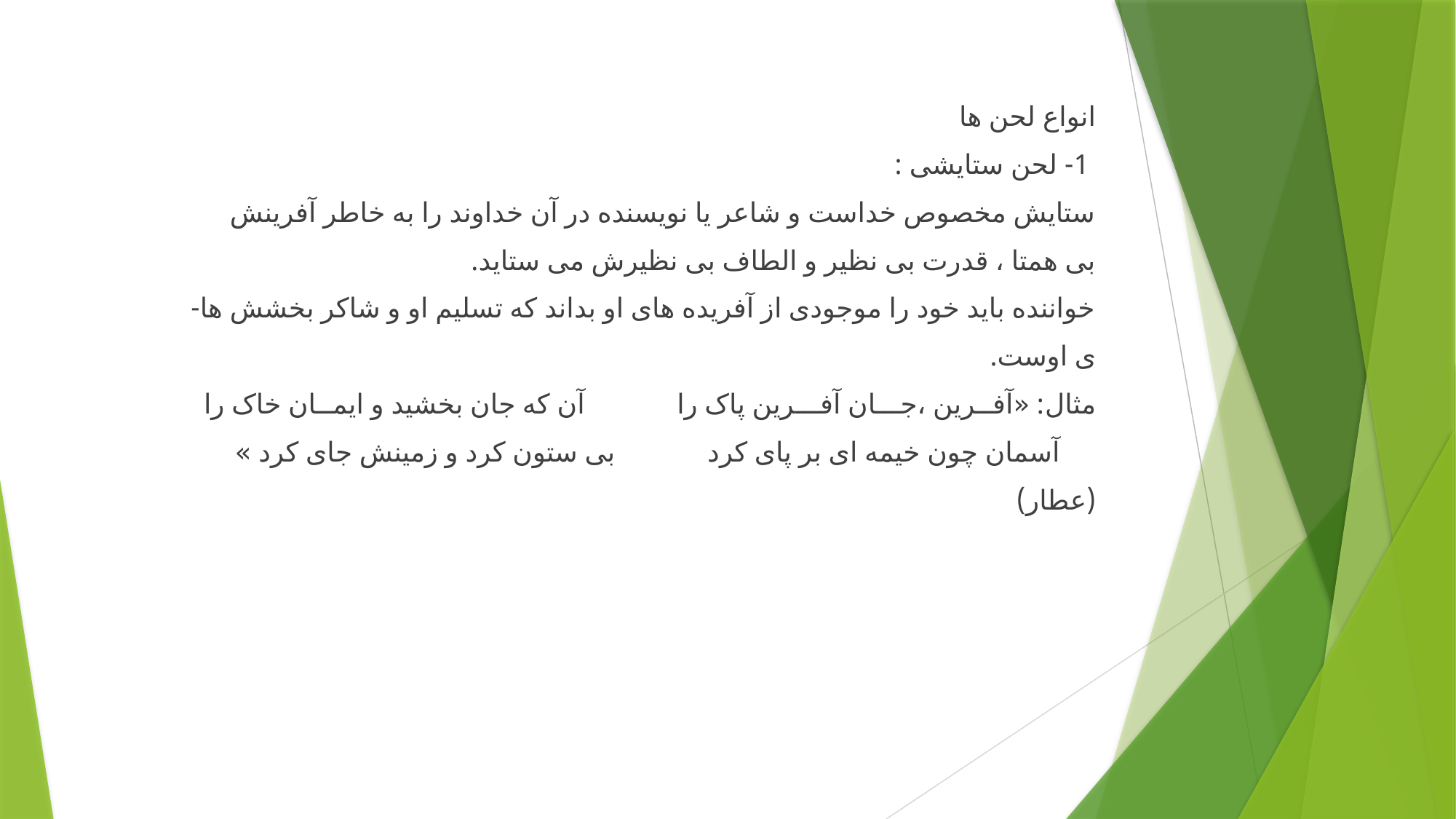

انواع لحن ها
 1- لحن ستایشی :
ستایش مخصوص خداست و شاعر یا نویسنده در آن خداوند را به خاطر آفرینش
بی همتا ، قدرت بی نظیر و الطاف بی نظیرش می ستاید.
خواننده باید خود را موجودی از آفریده های او بداند که تسلیم او و شاکر بخشش ها-
ی اوست.
مثال: «آفــرین ،جـــان آفـــرین پاک را             آن که جان بخشید و ایمــان خاک را
     آسمان چون خیمه ای بر پای کرد             بی ستون کرد و زمینش جای کرد »
(عطار)